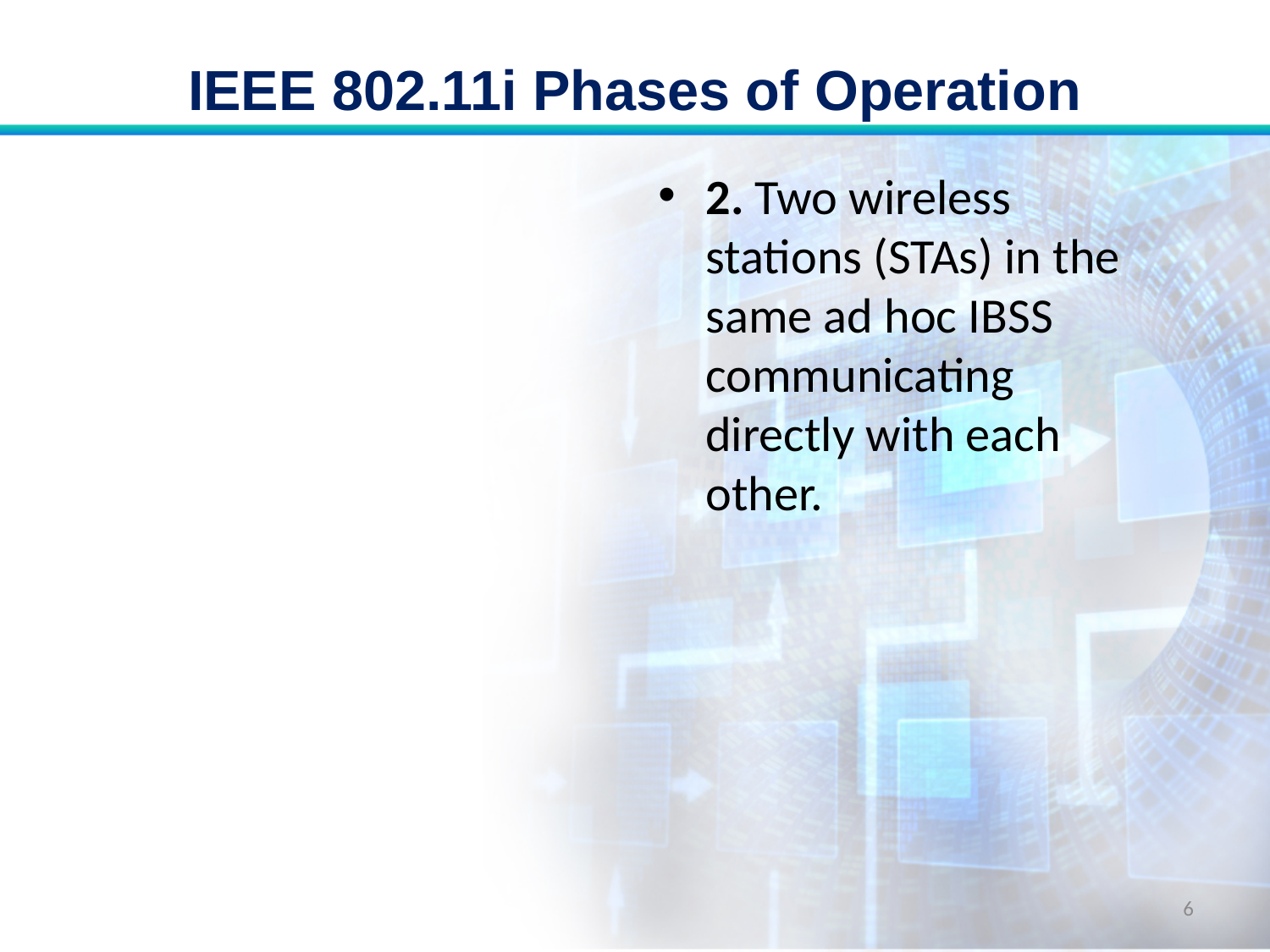

# IEEE 802.11i Phases of Operation
2. Two wireless stations (STAs) in the same ad hoc IBSS communicating directly with each other.
6